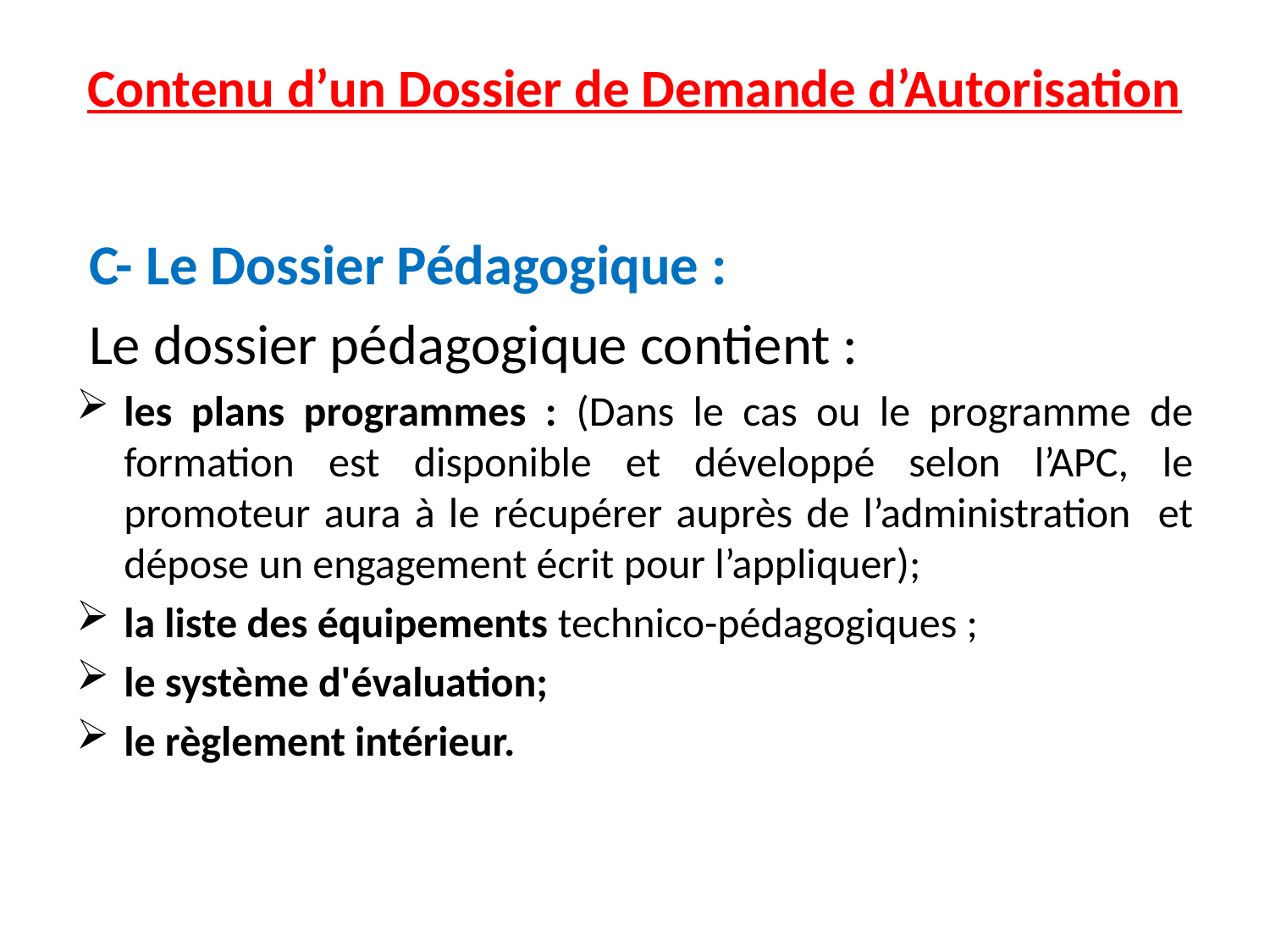

# Contenu d’un Dossier de Demande d’Autorisation
 C- Le Dossier Pédagogique :
 Le dossier pédagogique contient :
les plans programmes : (Dans le cas ou le programme de formation est disponible et développé selon l’APC, le promoteur aura à le récupérer auprès de l’administration  et dépose un engagement écrit pour l’appliquer);
la liste des équipements technico-pédagogiques ;
le système d'évaluation;
le règlement intérieur.